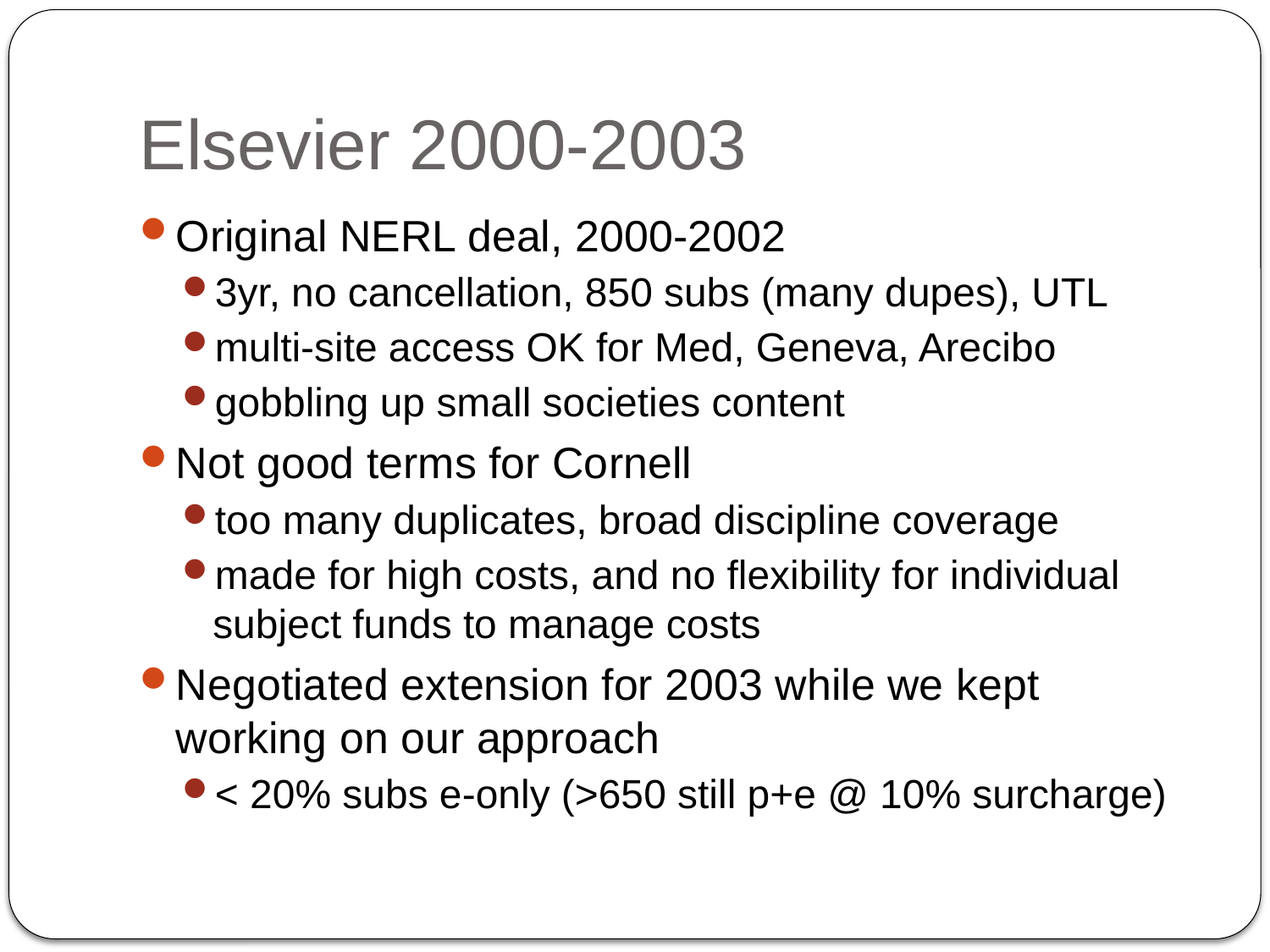

# Elsevier 2000-2003
Original NERL deal, 2000-2002
3yr, no cancellation, 850 subs (many dupes), UTL
multi-site access OK for Med, Geneva, Arecibo
gobbling up small societies content
Not good terms for Cornell
too many duplicates, broad discipline coverage
made for high costs, and no flexibility for individual subject funds to manage costs
Negotiated extension for 2003 while we kept working on our approach
< 20% subs e-only (>650 still p+e @ 10% surcharge)